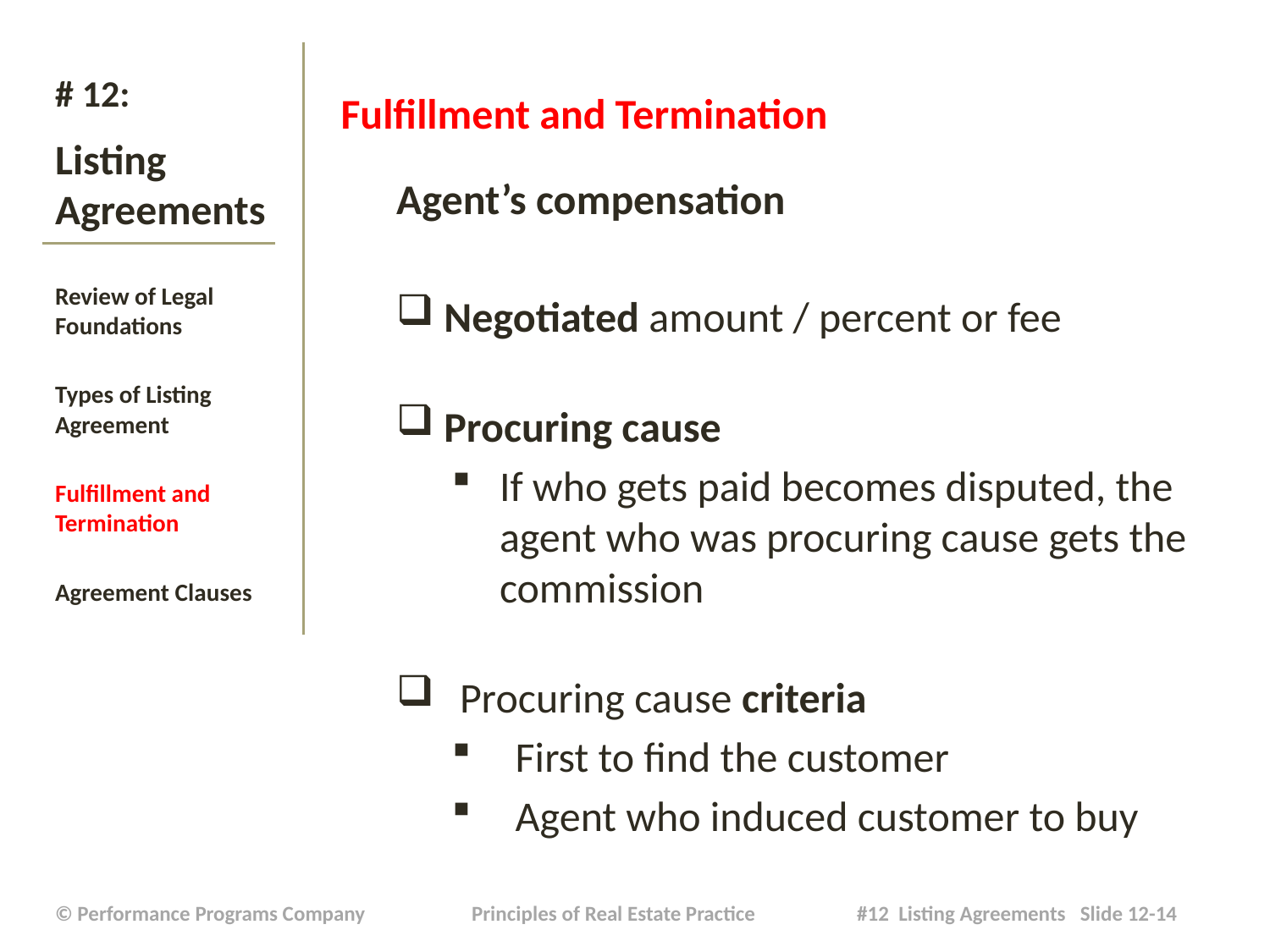

Fulfillment and Termination

Agent’s compensation

Negotiated amount / percent or fee
Procuring cause
If who gets paid becomes disputed, the agent who was procuring cause gets the commission
Procuring cause criteria
First to find the customer
Agent who induced customer to buy
# # 12: Listing Agreements

Review of Legal Foundations

Types of Listing Agreement

Fulfillment and Termination

Agreement Clauses

| © Performance Programs Company Principles of Real Estate Practice #12 Listing Agreements Slide 12-14 |
| --- |